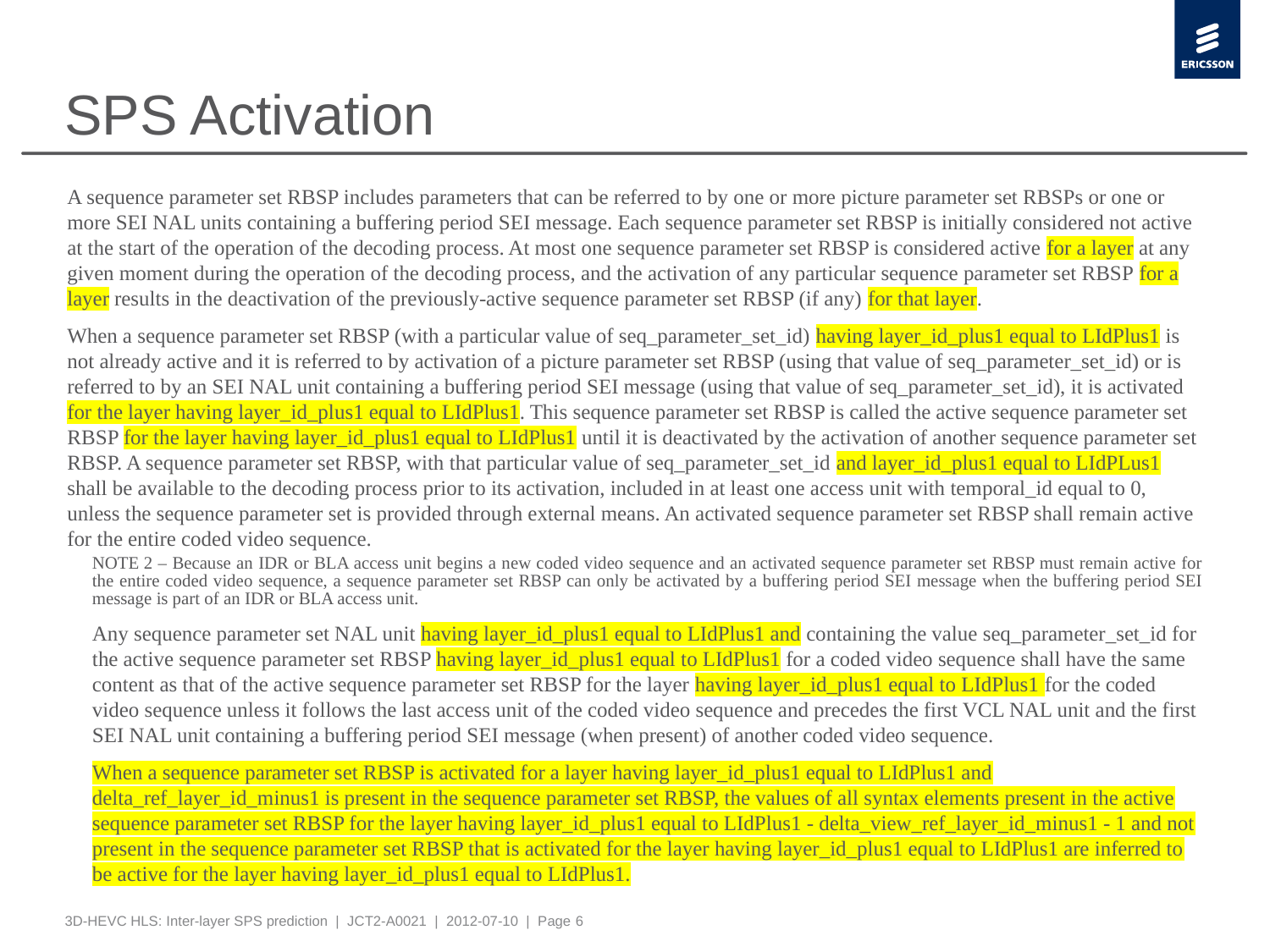

# SPS Activation
A sequence parameter set RBSP includes parameters that can be referred to by one or more picture parameter set RBSPs or one or more SEI NAL units containing a buffering period SEI message. Each sequence parameter set RBSP is initially considered not active at the start of the operation of the decoding process. At most one sequence parameter set RBSP is considered active for a layer at any given moment during the operation of the decoding process, and the activation of any particular sequence parameter set RBSP for a layer results in the deactivation of the previously-active sequence parameter set RBSP (if any) for that layer.
When a sequence parameter set RBSP (with a particular value of seq_parameter_set_id) having layer_id_plus1 equal to LIdPlus1 is not already active and it is referred to by activation of a picture parameter set RBSP (using that value of seq_parameter_set_id) or is referred to by an SEI NAL unit containing a buffering period SEI message (using that value of seq_parameter_set_id), it is activated for the layer having layer_id_plus1 equal to LIdPlus1. This sequence parameter set RBSP is called the active sequence parameter set RBSP for the layer having layer_id_plus1 equal to LIdPlus1 until it is deactivated by the activation of another sequence parameter set RBSP. A sequence parameter set RBSP, with that particular value of seq_parameter_set_id and layer_id_plus1 equal to LIdPLus1 shall be available to the decoding process prior to its activation, included in at least one access unit with temporal_id equal to 0, unless the sequence parameter set is provided through external means. An activated sequence parameter set RBSP shall remain active for the entire coded video sequence.
NOTE 2 – Because an IDR or BLA access unit begins a new coded video sequence and an activated sequence parameter set RBSP must remain active for the entire coded video sequence, a sequence parameter set RBSP can only be activated by a buffering period SEI message when the buffering period SEI message is part of an IDR or BLA access unit.
Any sequence parameter set NAL unit having layer_id_plus1 equal to LIdPlus1 and containing the value seq_parameter_set_id for the active sequence parameter set RBSP having layer_id_plus1 equal to LIdPlus1 for a coded video sequence shall have the same content as that of the active sequence parameter set RBSP for the layer having layer_id_plus1 equal to LIdPlus1 for the coded video sequence unless it follows the last access unit of the coded video sequence and precedes the first VCL NAL unit and the first SEI NAL unit containing a buffering period SEI message (when present) of another coded video sequence.
When a sequence parameter set RBSP is activated for a layer having layer_id_plus1 equal to LIdPlus1 and delta_ref_layer_id_minus1 is present in the sequence parameter set RBSP, the values of all syntax elements present in the active sequence parameter set RBSP for the layer having layer_id_plus1 equal to LIdPlus1 - delta_view_ref_layer_id_minus1 - 1 and not present in the sequence parameter set RBSP that is activated for the layer having layer_id_plus1 equal to LIdPlus1 are inferred to be active for the layer having layer_id_plus1 equal to LIdPlus1.